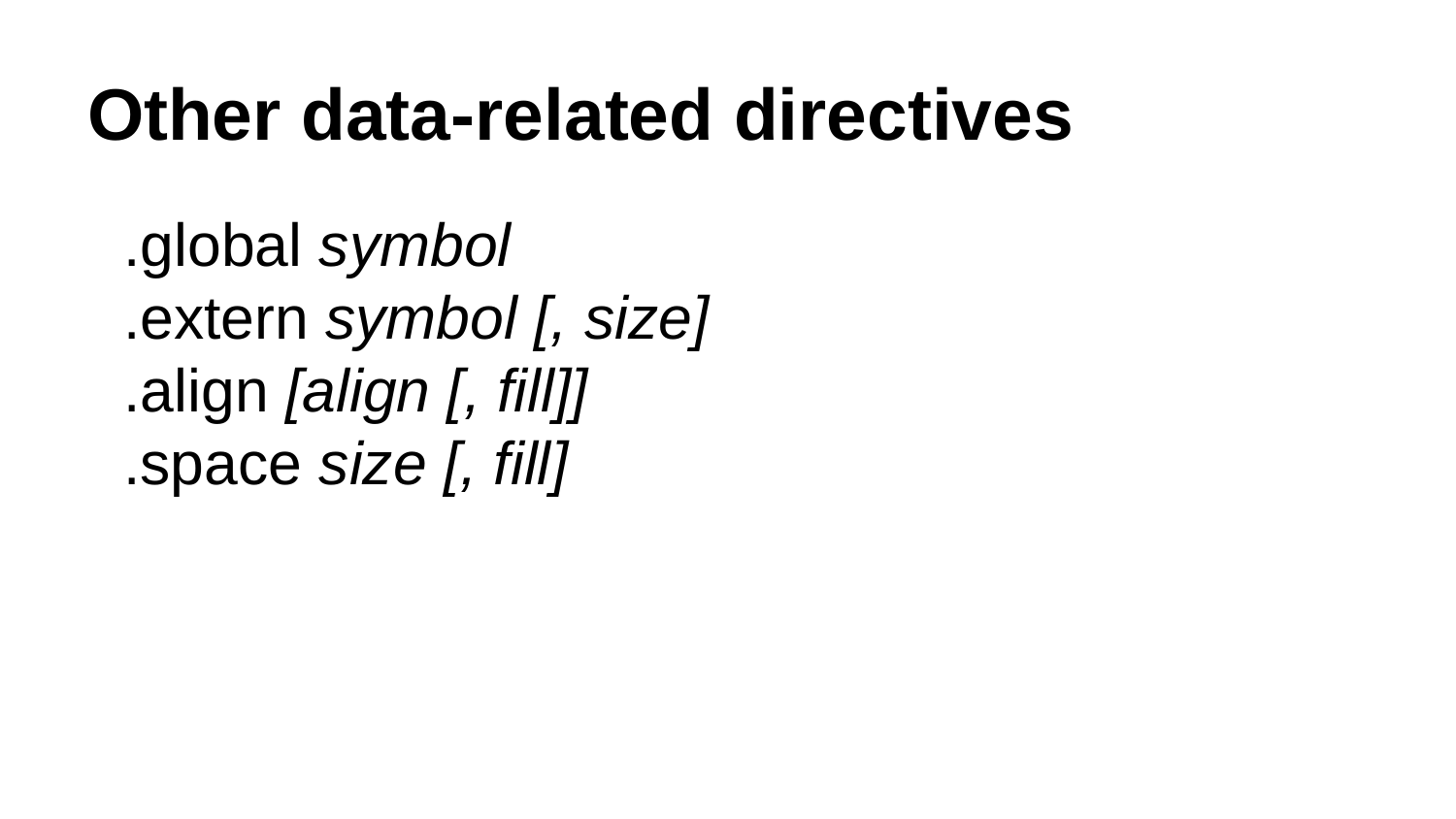

# Other data-related directives
.global symbol
.extern symbol [, size]
.align [align [, fill]]
.space size [, fill]